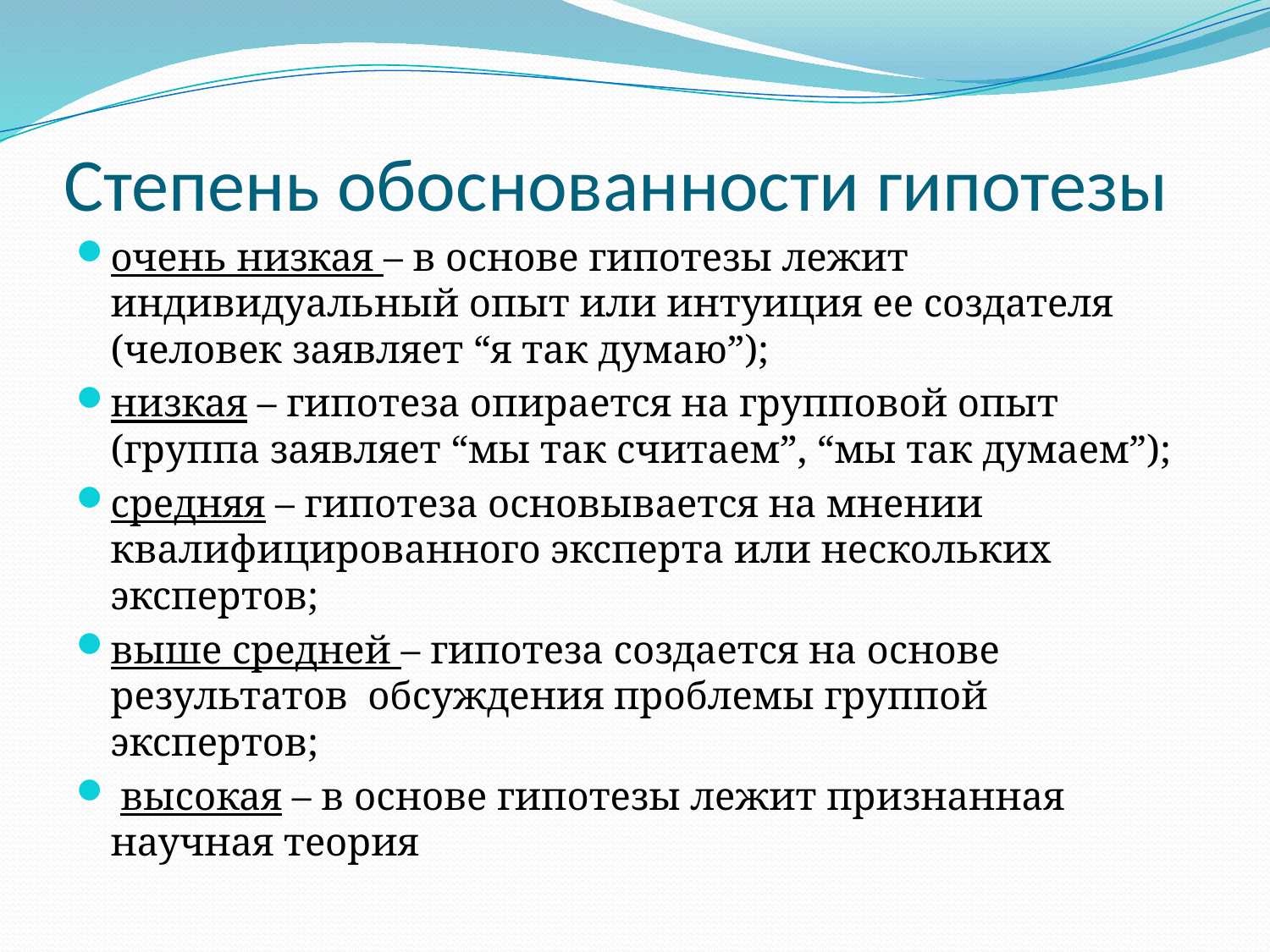

# Степень обоснованности гипотезы
очень низкая – в основе гипотезы лежит индивидуальный опыт или интуиция ее создателя (человек заявляет “я так думаю”);
низкая – гипотеза опирается на групповой опыт (группа заявляет “мы так считаем”, “мы так думаем”);
средняя – гипотеза основывается на мнении квалифицированного эксперта или нескольких экспертов;
выше средней – гипотеза создается на основе результатов  обсуждения проблемы группой экспертов;
 высокая – в основе гипотезы лежит признанная научная теория